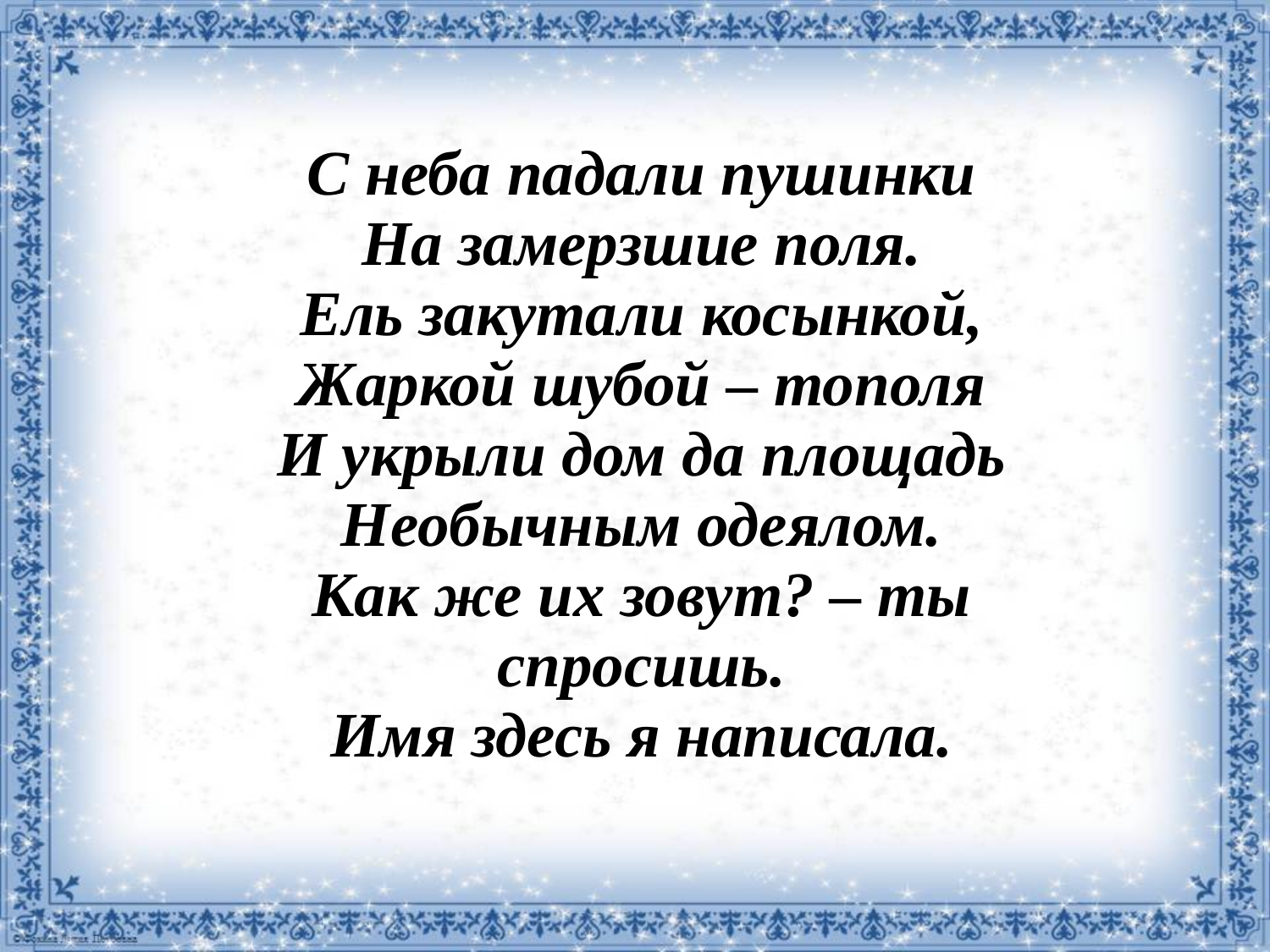

| С неба падали пушинки На замерзшие поля. Ель закутали косынкой, Жаркой шубой – тополя И укрыли дом да площадь Необычным одеялом. Как же их зовут? – ты спросишь. Имя здесь я написала. |
| --- |